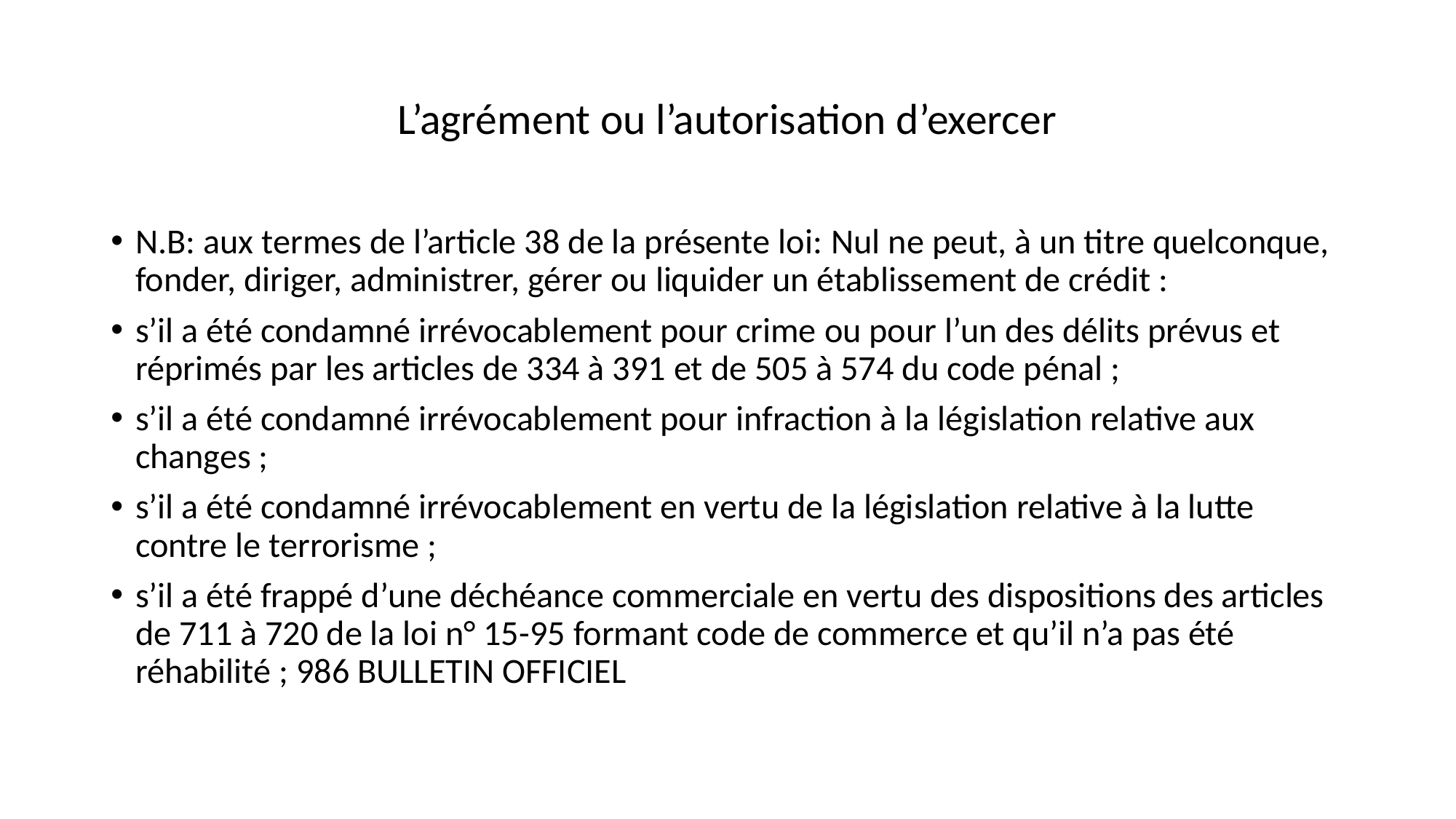

# L’agrément ou l’autorisation d’exercer
N.B: aux termes de l’article 38 de la présente loi: Nul ne peut, à un titre quelconque, fonder, diriger, administrer, gérer ou liquider un établissement de crédit :
s’il a été condamné irrévocablement pour crime ou pour l’un des délits prévus et réprimés par les articles de 334 à 391 et de 505 à 574 du code pénal ;
s’il a été condamné irrévocablement pour infraction à la législation relative aux changes ;
s’il a été condamné irrévocablement en vertu de la législation relative à la lutte contre le terrorisme ;
s’il a été frappé d’une déchéance commerciale en vertu des dispositions des articles de 711 à 720 de la loi n° 15-95 formant code de commerce et qu’il n’a pas été réhabilité ; 986 BULLETIN OFFICIEL